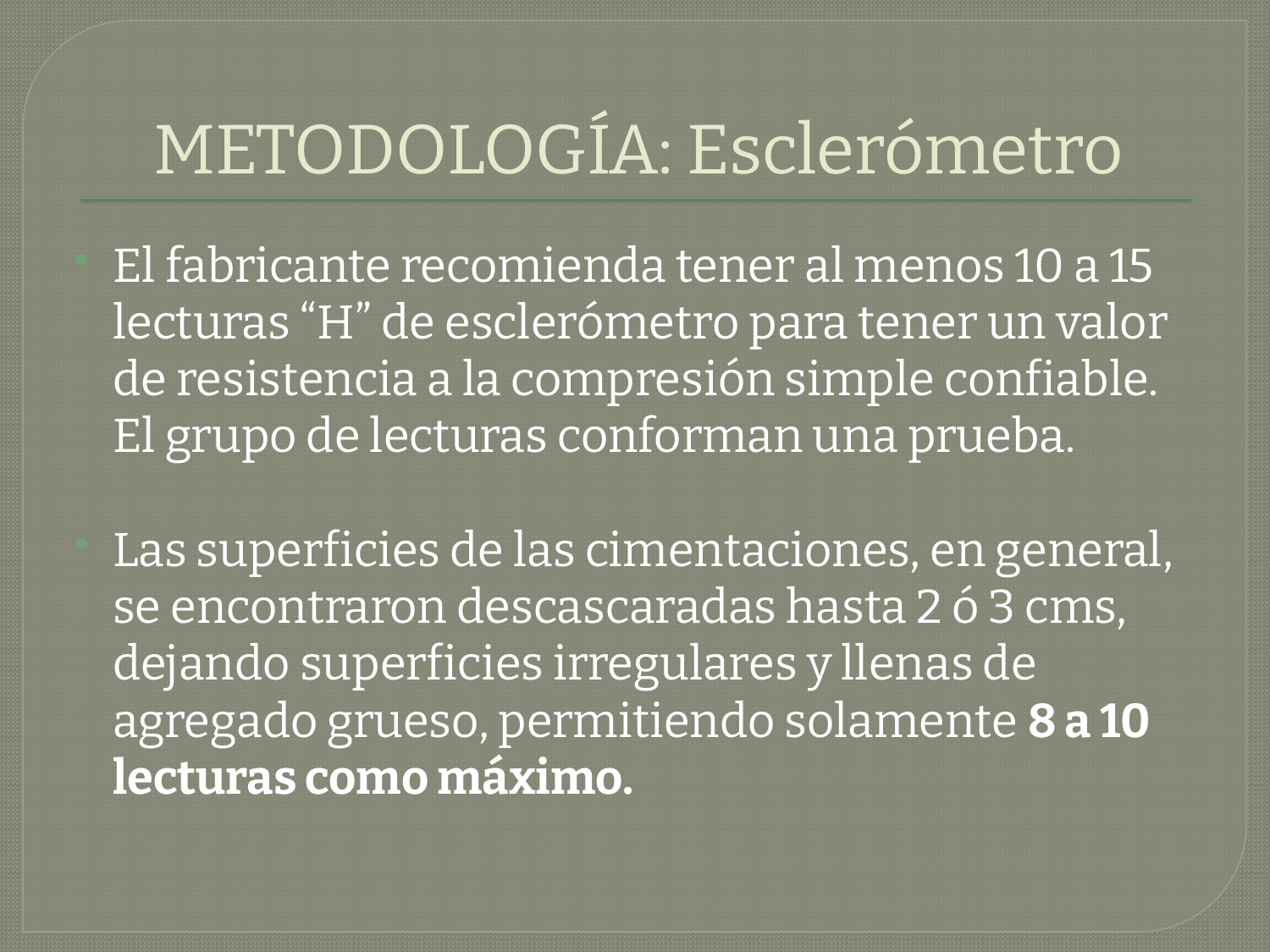

# METODOLOGÍA: Esclerómetro
El fabricante recomienda tener al menos 10 a 15 lecturas “H” de esclerómetro para tener un valor de resistencia a la compresión simple confiable. El grupo de lecturas conforman una prueba.

Las superficies de las cimentaciones, en general, se encontraron descascaradas hasta 2 ó 3 cms, dejando superficies irregulares y llenas de agregado grueso, permitiendo solamente 8 a 10 lecturas como máximo.